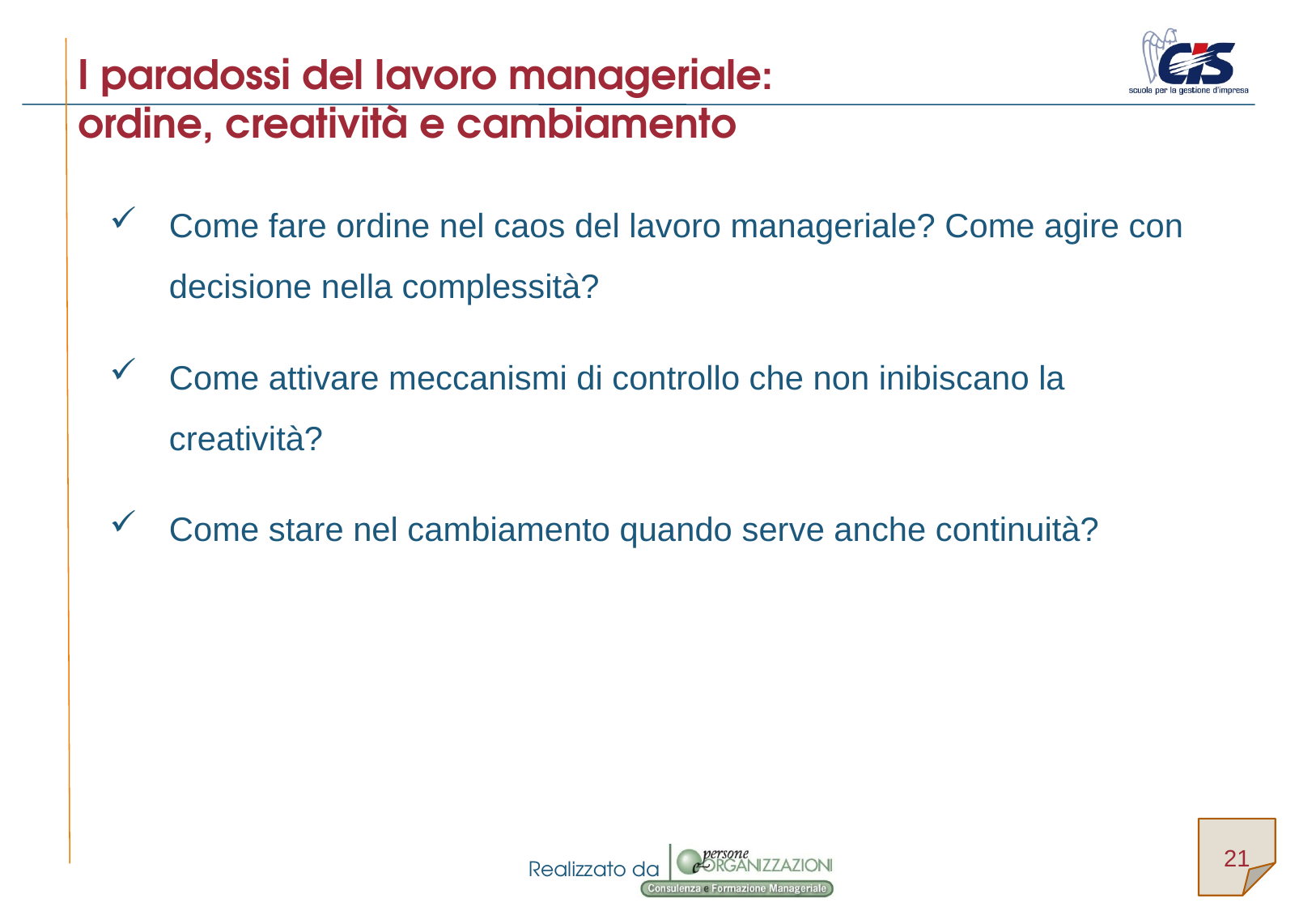

# I paradossi del lavoro manageriale: ordine, creatività e cambiamento
Come fare ordine nel caos del lavoro manageriale? Come agire con decisione nella complessità?
Come attivare meccanismi di controllo che non inibiscano la creatività?
Come stare nel cambiamento quando serve anche continuità?
21